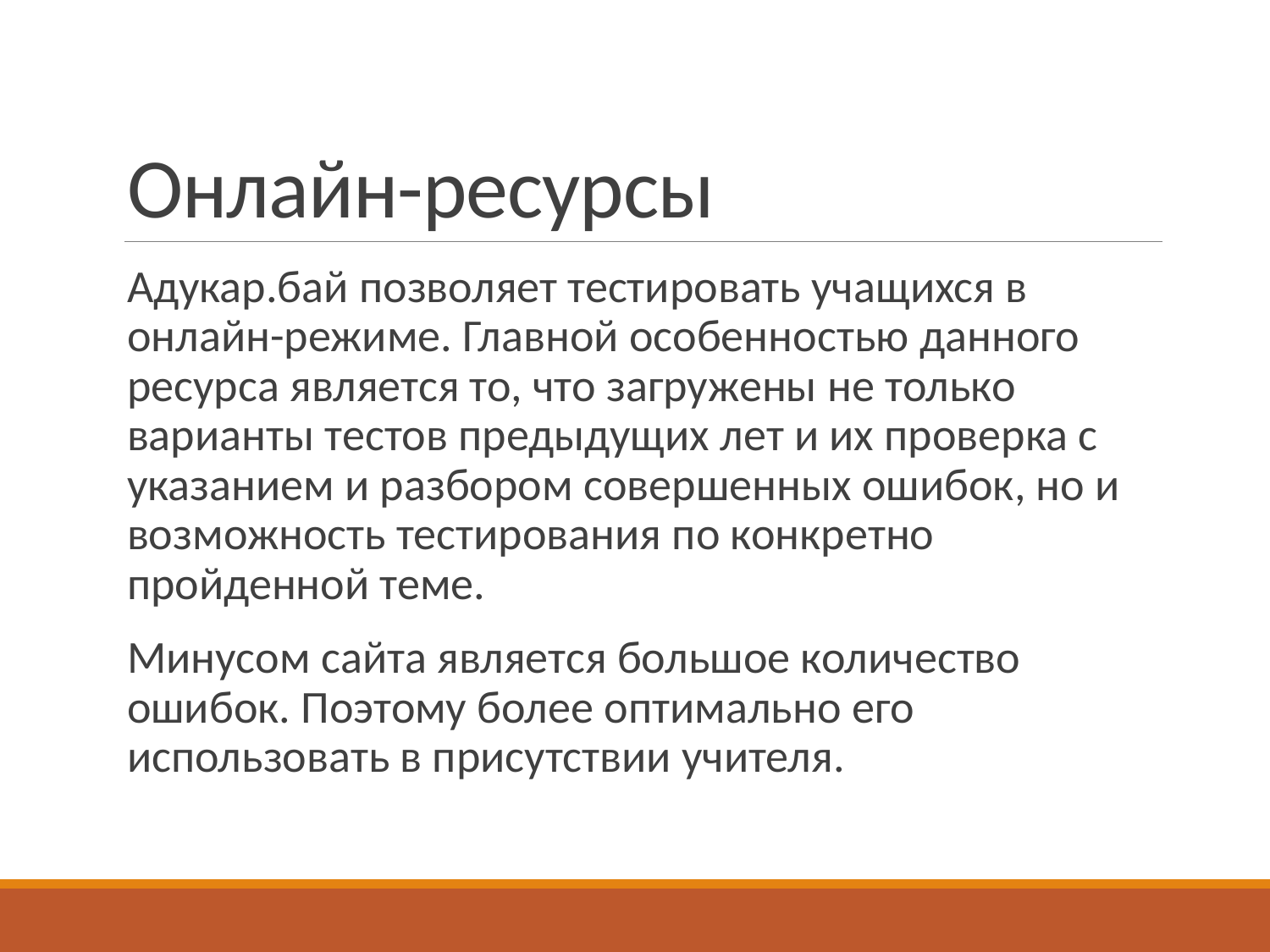

# Онлайн-ресурсы
Адукар.бай позволяет тестировать учащихся в онлайн-режиме. Главной особенностью данного ресурса является то, что загружены не только варианты тестов предыдущих лет и их проверка с указанием и разбором совершенных ошибок, но и возможность тестирования по конкретно пройденной теме.
Минусом сайта является большое количество ошибок. Поэтому более оптимально его использовать в присутствии учителя.